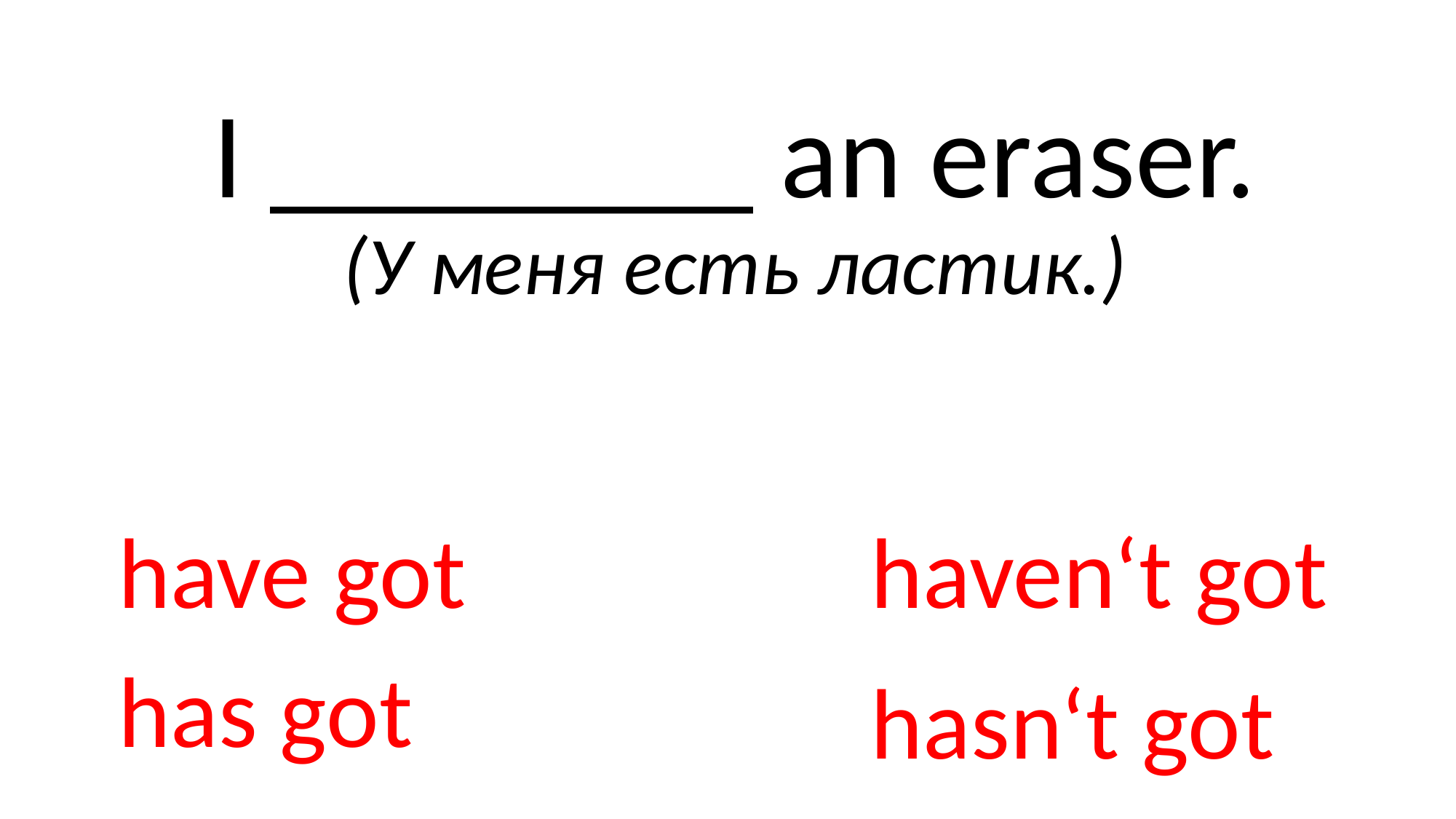

# I ________ an eraser. (У меня есть ластик.)
have got
haven‘t got
has got
hasn‘t got